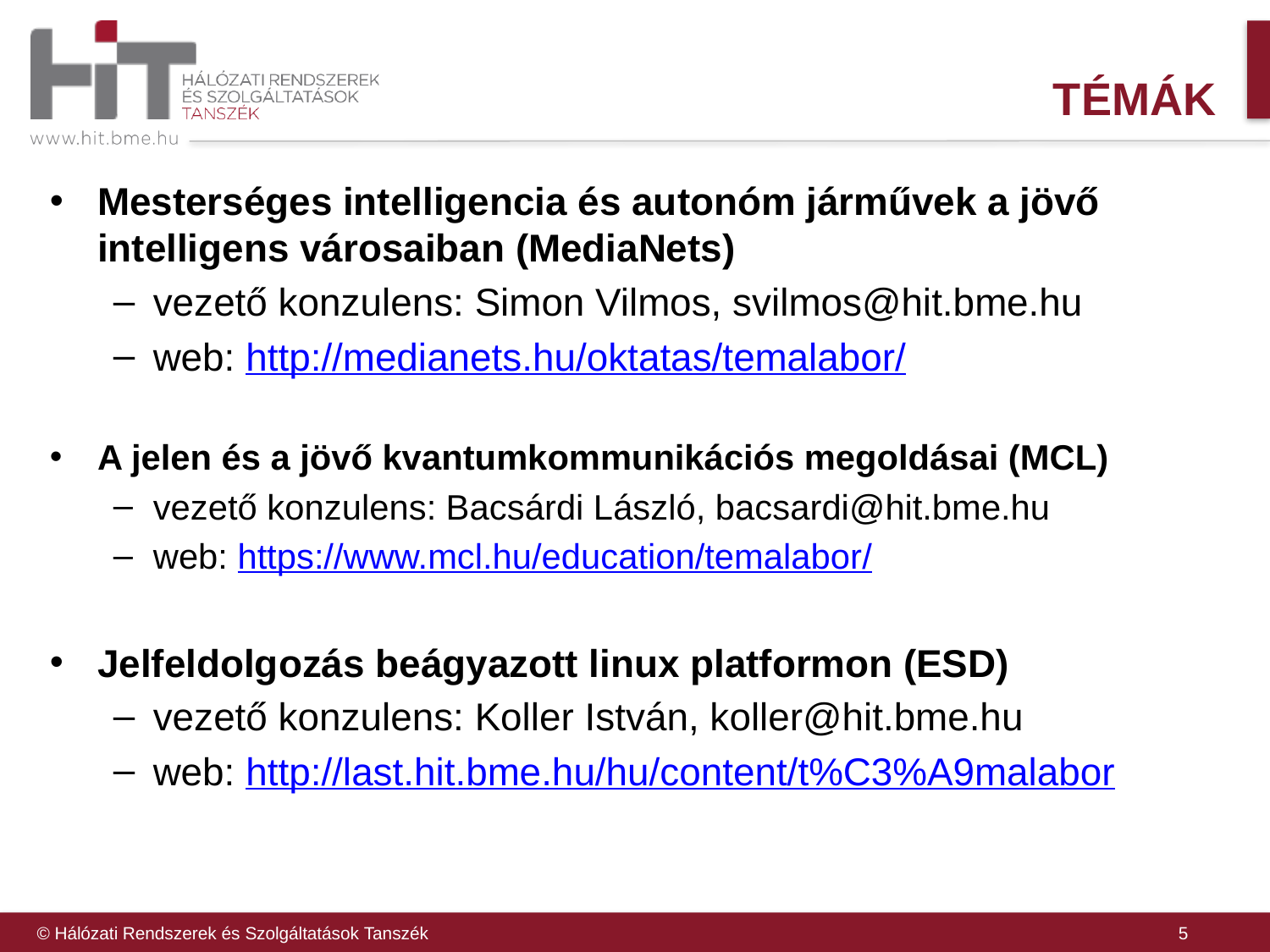

# Témák
Mesterséges intelligencia és autonóm járművek a jövő intelligens városaiban (MediaNets)
vezető konzulens: Simon Vilmos, svilmos@hit.bme.hu
web: http://medianets.hu/oktatas/temalabor/

A jelen és a jövő kvantumkommunikációs megoldásai (MCL)
vezető konzulens: Bacsárdi László, bacsardi@hit.bme.hu
web: https://www.mcl.hu/education/temalabor/

Jelfeldolgozás beágyazott linux platformon (ESD)
vezető konzulens: Koller István, koller@hit.bme.hu
web: http://last.hit.bme.hu/hu/content/t%C3%A9malabor